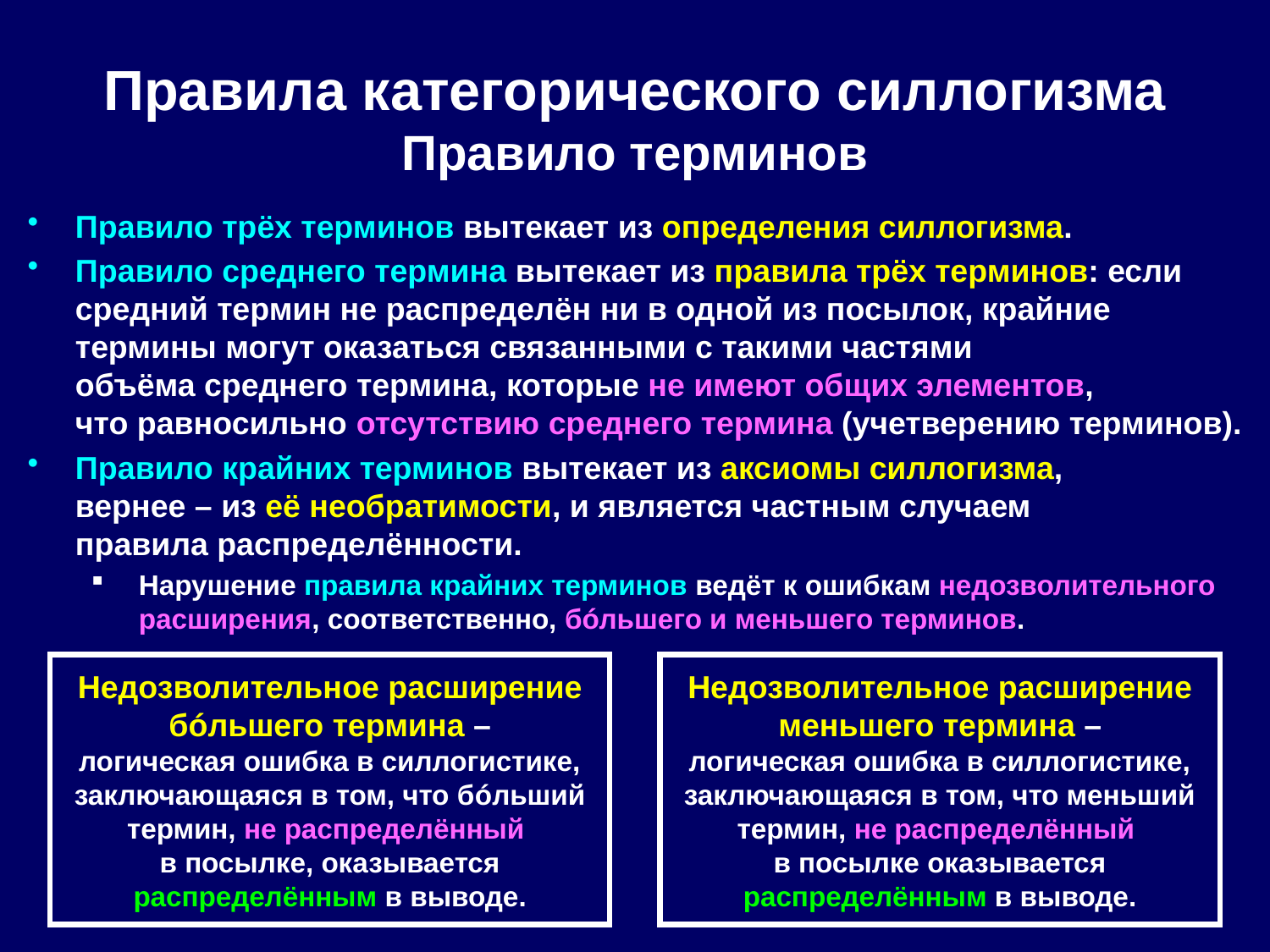

# Правила категорического силлогизма Правило терминов
Правило трёх терминов вытекает из определения силлогизма.
Правило среднего термина вытекает из правила трёх терминов: если средний термин не распределён ни в одной из посылок, крайние термины могут оказаться связанными с такими частями
объёма среднего термина, которые не имеют общих элементов,
что равносильно отсутствию среднего термина (учетверению терминов).
Правило крайних терминов вытекает из аксиомы силлогизма,
вернее – из её необратимости, и является частным случаем
правила распределённости.
Нарушение правила крайних терминов ведёт к ошибкам недозволительного расширения, соответственно, бóльшего и меньшего терминов.

Недозволительное расширение бóльшего термина –
логическая ошибка в силлогистике, заключающаяся в том, что бóльший термин, не распределённый
в посылке, оказывается распределённым в выводе.
Недозволительное расширение меньшего термина –
логическая ошибка в силлогистике, заключающаяся в том, что меньший термин, не распределённый
в посылке оказывается распределённым в выводе.